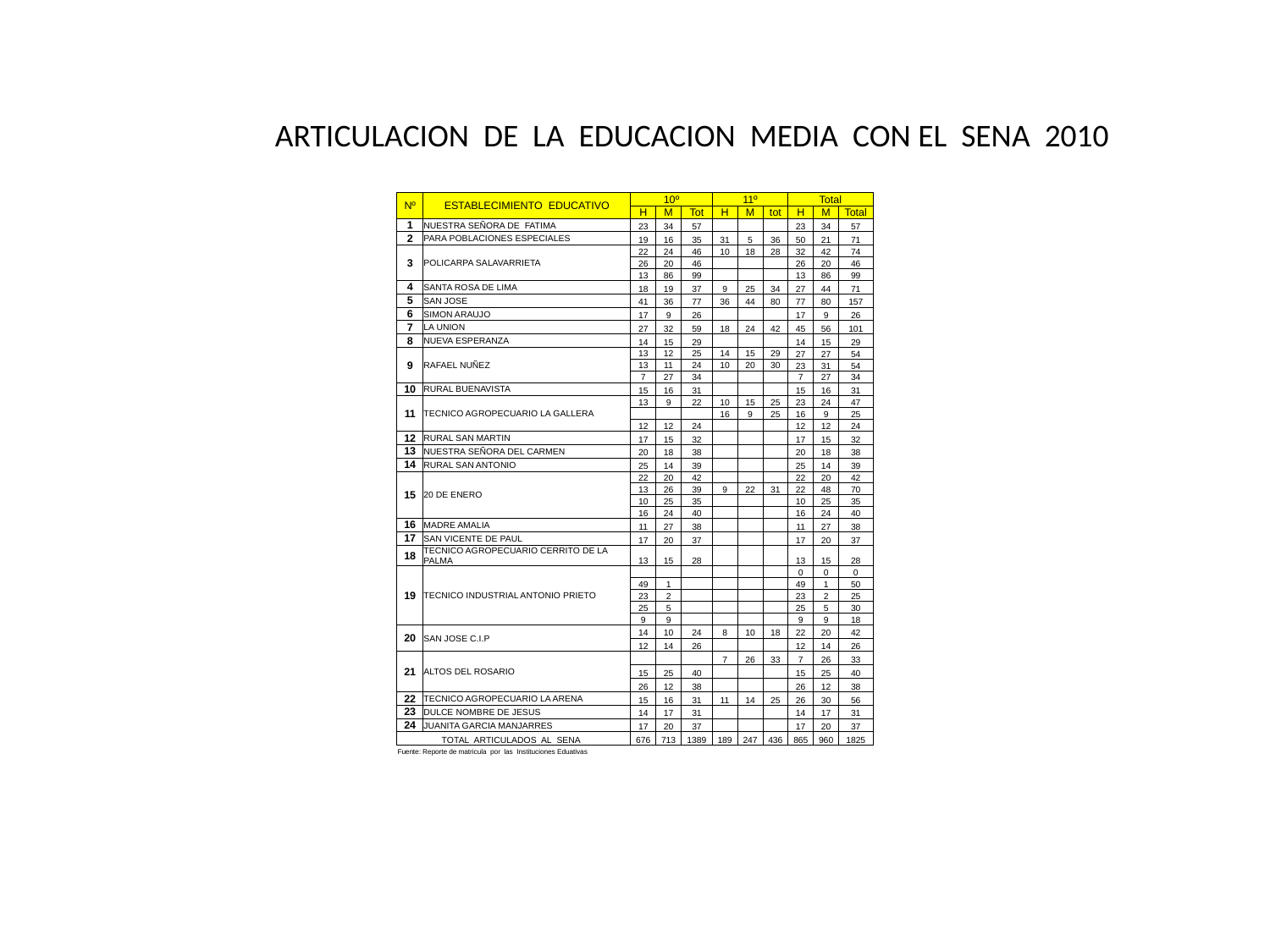

ARTICULACION  DE  LA  EDUCACION  MEDIA  CON EL  SENA  2010
| Nº | ESTABLECIMIENTO EDUCATIVO | 10º |  |  | 11º |  |  | Total |  |  |
| --- | --- | --- | --- | --- | --- | --- | --- | --- | --- | --- |
|  |  | H | M | Tot | H | M | tot | H | M | Total |
| 1 | NUESTRA SEÑORA DE FATIMA | 23 | 34 | 57 |  |  |  | 23 | 34 | 57 |
| 2 | PARA POBLACIONES ESPECIALES | 19 | 16 | 35 | 31 | 5 | 36 | 50 | 21 | 71 |
| 3 | POLICARPA SALAVARRIETA | 22 | 24 | 46 | 10 | 18 | 28 | 32 | 42 | 74 |
|  |  | 26 | 20 | 46 |  |  |  | 26 | 20 | 46 |
|  |  | 13 | 86 | 99 |  |  |  | 13 | 86 | 99 |
| 4 | SANTA ROSA DE LIMA | 18 | 19 | 37 | 9 | 25 | 34 | 27 | 44 | 71 |
| 5 | SAN JOSE | 41 | 36 | 77 | 36 | 44 | 80 | 77 | 80 | 157 |
| 6 | SIMON ARAUJO | 17 | 9 | 26 |  |  |  | 17 | 9 | 26 |
| 7 | LA UNION | 27 | 32 | 59 | 18 | 24 | 42 | 45 | 56 | 101 |
| 8 | NUEVA ESPERANZA | 14 | 15 | 29 |  |  |  | 14 | 15 | 29 |
| 9 | RAFAEL NUÑEZ | 13 | 12 | 25 | 14 | 15 | 29 | 27 | 27 | 54 |
|  |  | 13 | 11 | 24 | 10 | 20 | 30 | 23 | 31 | 54 |
|  |  | 7 | 27 | 34 |  |  |  | 7 | 27 | 34 |
| 10 | RURAL BUENAVISTA | 15 | 16 | 31 |  |  |  | 15 | 16 | 31 |
| 11 | TECNICO AGROPECUARIO LA GALLERA | 13 | 9 | 22 | 10 | 15 | 25 | 23 | 24 | 47 |
|  |  |  |  |  | 16 | 9 | 25 | 16 | 9 | 25 |
|  |  | 12 | 12 | 24 |  |  |  | 12 | 12 | 24 |
| 12 | RURAL SAN MARTIN | 17 | 15 | 32 |  |  |  | 17 | 15 | 32 |
| 13 | NUESTRA SEÑORA DEL CARMEN | 20 | 18 | 38 |  |  |  | 20 | 18 | 38 |
| 14 | RURAL SAN ANTONIO | 25 | 14 | 39 |  |  |  | 25 | 14 | 39 |
| 15 | 20 DE ENERO | 22 | 20 | 42 |  |  |  | 22 | 20 | 42 |
|  |  | 13 | 26 | 39 | 9 | 22 | 31 | 22 | 48 | 70 |
|  |  | 10 | 25 | 35 |  |  |  | 10 | 25 | 35 |
|  |  | 16 | 24 | 40 |  |  |  | 16 | 24 | 40 |
| 16 | MADRE AMALIA | 11 | 27 | 38 |  |  |  | 11 | 27 | 38 |
| 17 | SAN VICENTE DE PAUL | 17 | 20 | 37 |  |  |  | 17 | 20 | 37 |
| 18 | TECNICO AGROPECUARIO CERRITO DE LA PALMA | 13 | 15 | 28 |  |  |  | 13 | 15 | 28 |
| 19 | TECNICO INDUSTRIAL ANTONIO PRIETO |  |  |  |  |  |  | 0 | 0 | 0 |
|  |  | 49 | 1 |  |  |  |  | 49 | 1 | 50 |
|  |  | 23 | 2 |  |  |  |  | 23 | 2 | 25 |
|  |  | 25 | 5 |  |  |  |  | 25 | 5 | 30 |
|  |  | 9 | 9 |  |  |  |  | 9 | 9 | 18 |
| 20 | SAN JOSE C.I.P | 14 | 10 | 24 | 8 | 10 | 18 | 22 | 20 | 42 |
|  |  | 12 | 14 | 26 |  |  |  | 12 | 14 | 26 |
| 21 | ALTOS DEL ROSARIO |  |  |  | 7 | 26 | 33 | 7 | 26 | 33 |
|  |  | 15 | 25 | 40 |  |  |  | 15 | 25 | 40 |
|  |  | 26 | 12 | 38 |  |  |  | 26 | 12 | 38 |
| 22 | TECNICO AGROPECUARIO LA ARENA | 15 | 16 | 31 | 11 | 14 | 25 | 26 | 30 | 56 |
| 23 | DULCE NOMBRE DE JESUS | 14 | 17 | 31 |  |  |  | 14 | 17 | 31 |
| 24 | JUANITA GARCIA MANJARRES | 17 | 20 | 37 |  |  |  | 17 | 20 | 37 |
| TOTAL ARTICULADOS AL SENA |  | 676 | 713 | 1389 | 189 | 247 | 436 | 865 | 960 | 1825 |
| Fuente: Reporte de matricula por las Instituciones Eduativas |  |  |  |  |  |  |  |  |  |  |